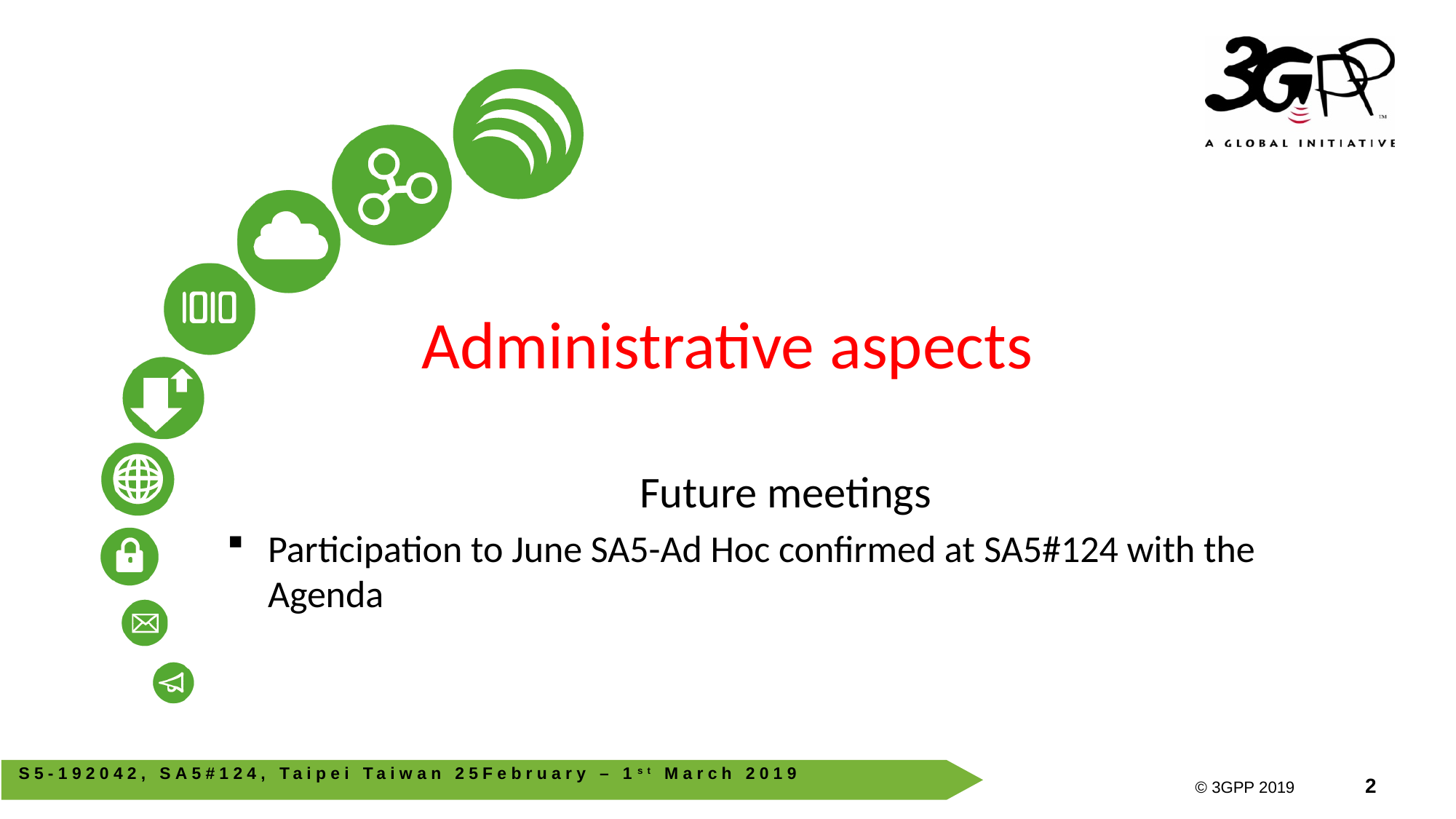

# Administrative aspects
Future meetings
Participation to June SA5-Ad Hoc confirmed at SA5#124 with the Agenda